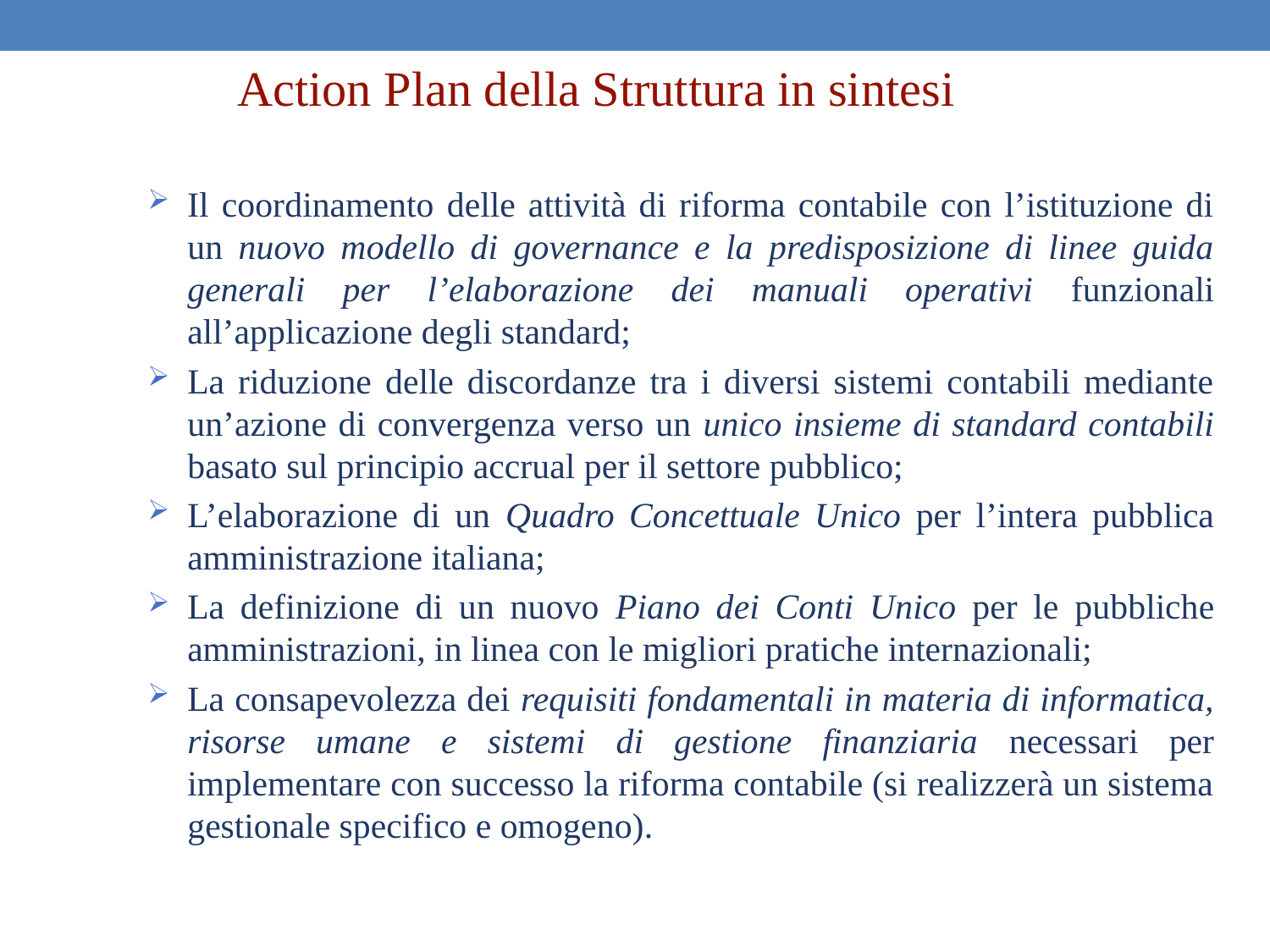

Action Plan della Struttura in sintesi
Il coordinamento delle attività di riforma contabile con l’istituzione di un nuovo modello di governance e la predisposizione di linee guida generali per l’elaborazione dei manuali operativi funzionali all’applicazione degli standard;
La riduzione delle discordanze tra i diversi sistemi contabili mediante un’azione di convergenza verso un unico insieme di standard contabili basato sul principio accrual per il settore pubblico;
L’elaborazione di un Quadro Concettuale Unico per l’intera pubblica amministrazione italiana;
La definizione di un nuovo Piano dei Conti Unico per le pubbliche amministrazioni, in linea con le migliori pratiche internazionali;
La consapevolezza dei requisiti fondamentali in materia di informatica, risorse umane e sistemi di gestione finanziaria necessari per implementare con successo la riforma contabile (si realizzerà un sistema gestionale specifico e omogeno).